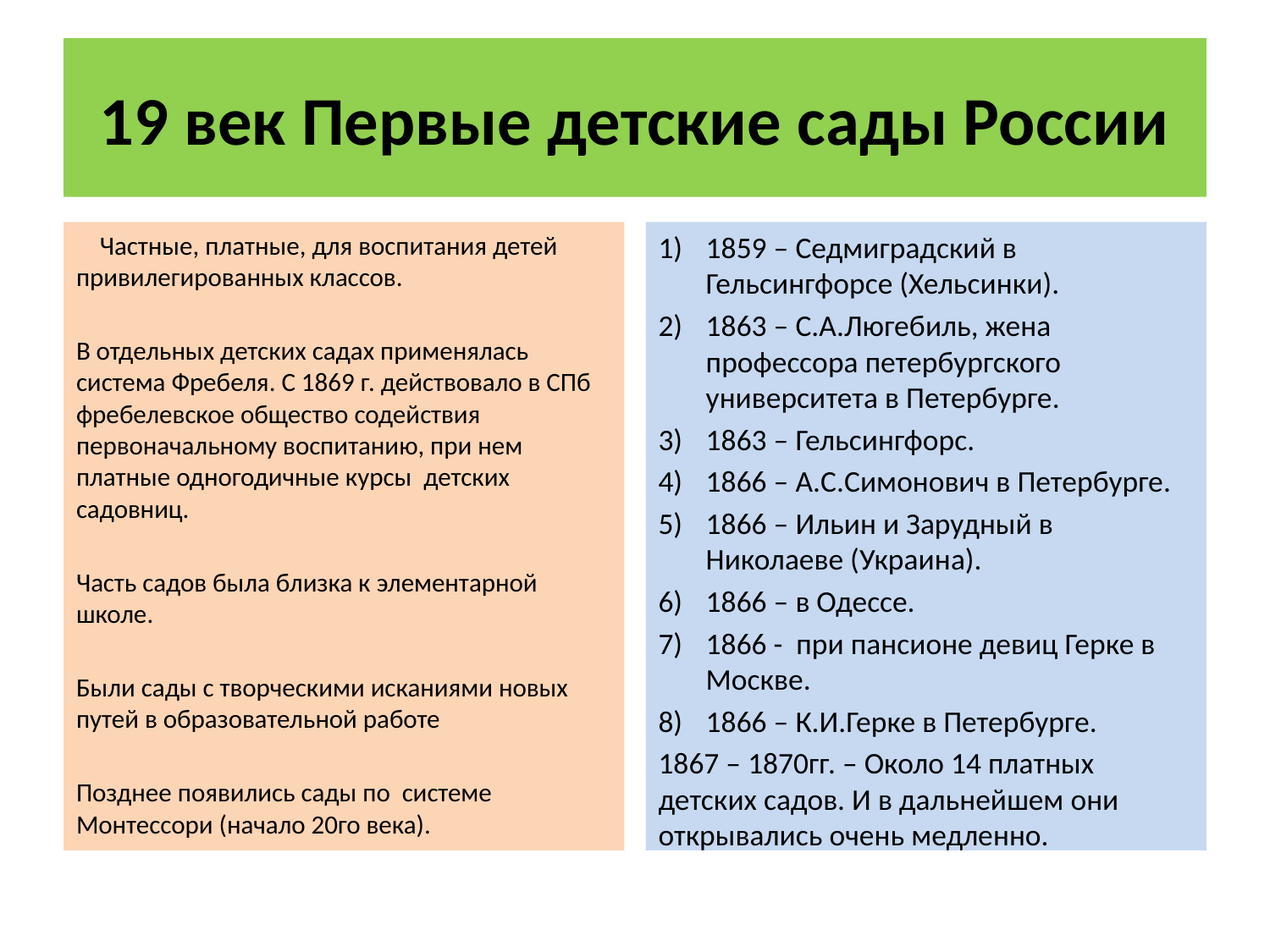

# 19 век Первые детские сады России
    Частные, платные, для воспитания детей  привилегированных классов.

В отдельных детских садах применялась система Фребеля. С 1869 г. действовало в СПб фребелевское общество содействия первоначальному воспитанию, при нем платные одногодичные курсы  детских садовниц.

Часть садов была близка к элементарной школе.

Были сады с творческими исканиями новых путей в образовательной работе

Позднее появились сады по  системе Монтессори (начало 20го века).

1859 – Седмиградский в Гельсингфорсе (Хельсинки).
1863 – С.А.Люгебиль, жена профессора петербургского университета в Петербурге.
1863 – Гельсингфорс.
1866 – А.С.Симонович в Петербурге.
1866 – Ильин и Зарудный в Николаеве (Украина).
1866 – в Одессе.
1866 -  при пансионе девиц Герке в Москве.
1866 – К.И.Герке в Петербурге.
1867 – 1870гг. – Около 14 платных детских садов. И в дальнейшем они открывались очень медленно.